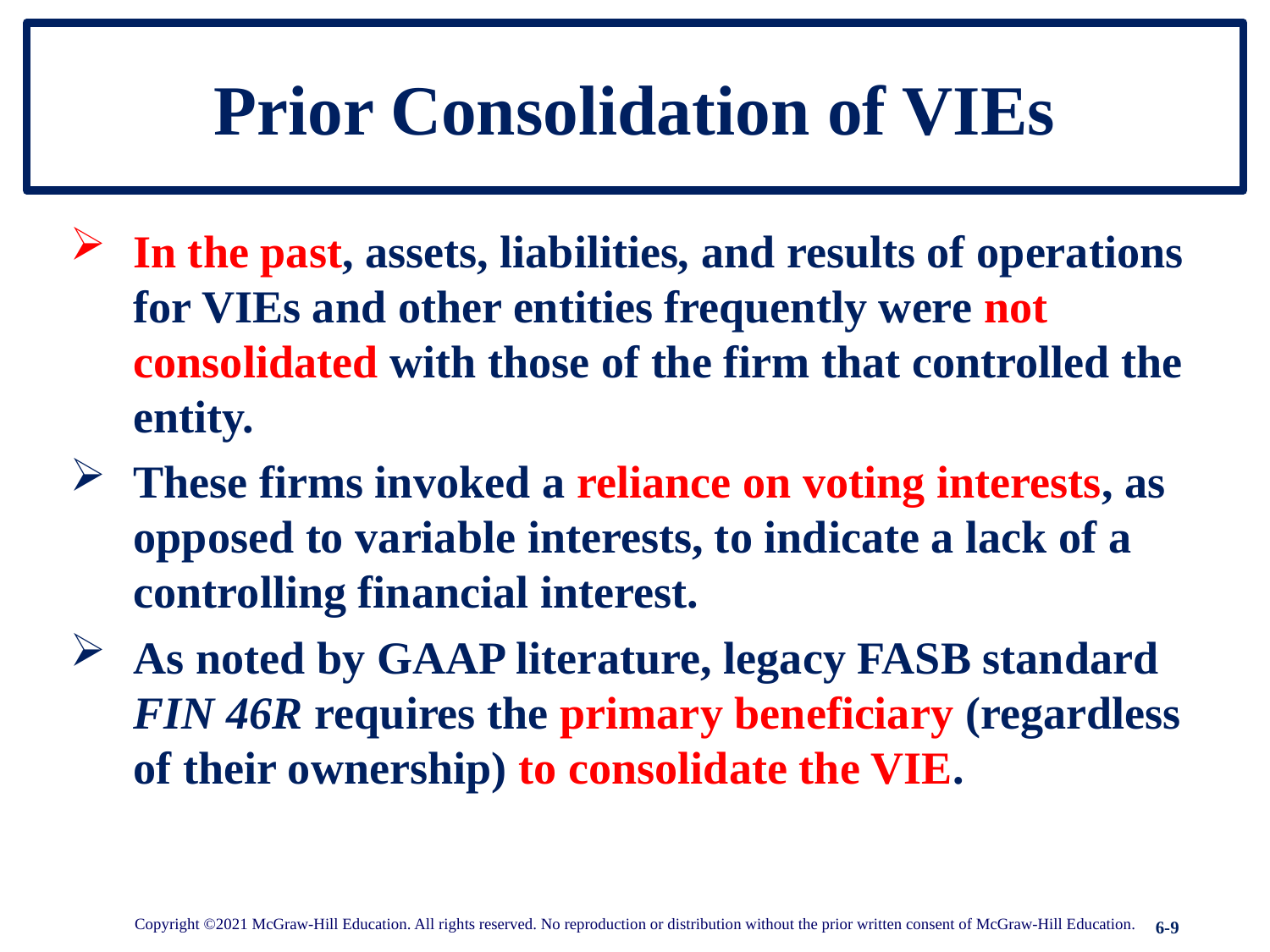

# Prior Consolidation of VIEs
In the past, assets, liabilities, and results of operations for VIEs and other entities frequently were not consolidated with those of the firm that controlled the entity.
These firms invoked a reliance on voting interests, as opposed to variable interests, to indicate a lack of a controlling financial interest.
As noted by GAAP literature, legacy FASB standard FIN 46R requires the primary beneficiary (regardless of their ownership) to consolidate the VIE.
Copyright ©2021 McGraw-Hill Education. All rights reserved. No reproduction or distribution without the prior written consent of McGraw-Hill Education.
6-9